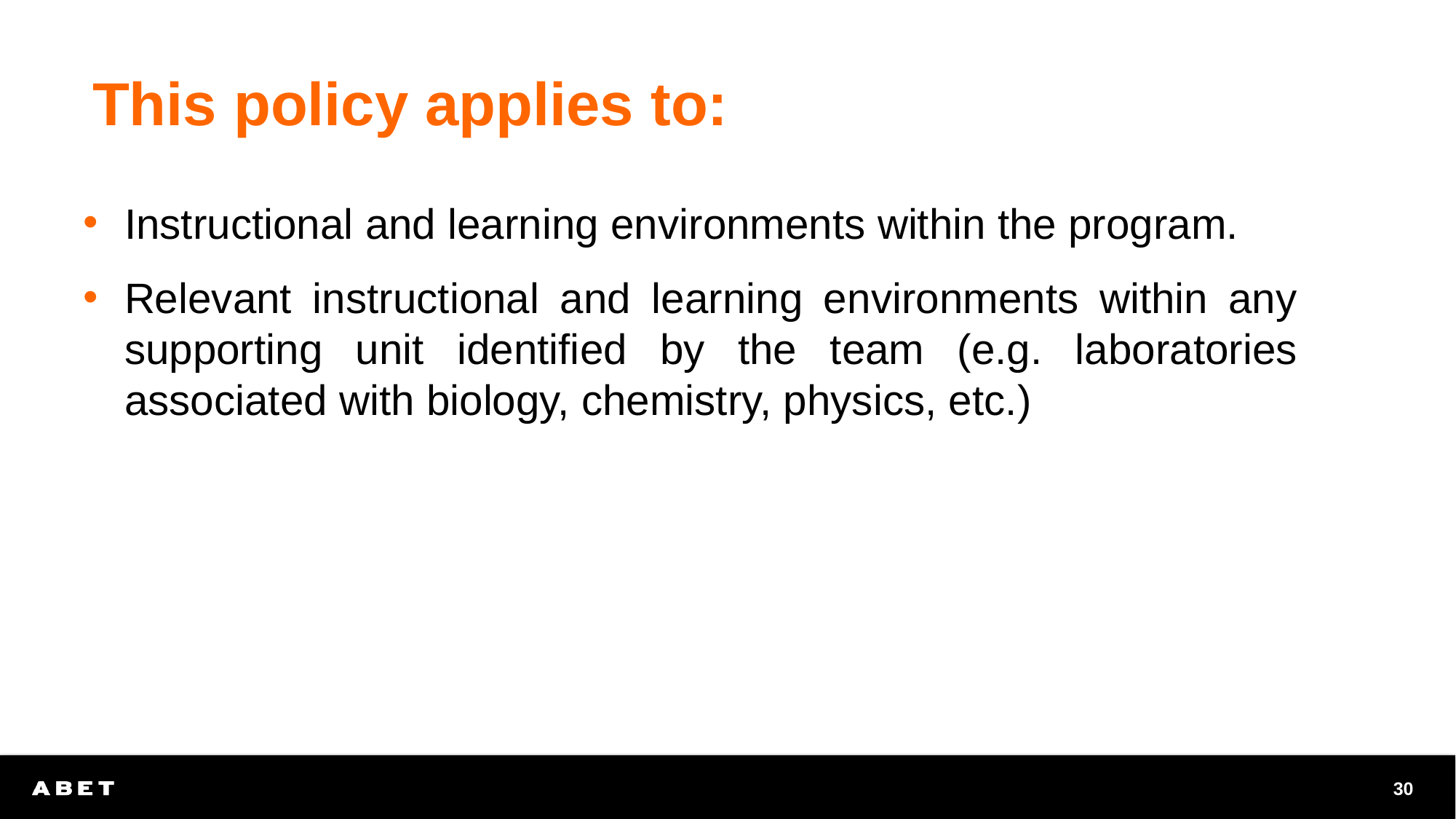

# This policy applies to:
Instructional and learning environments within the program.
Relevant instructional and learning environments within any supporting unit identified by the team (e.g. laboratories associated with biology, chemistry, physics, etc.)